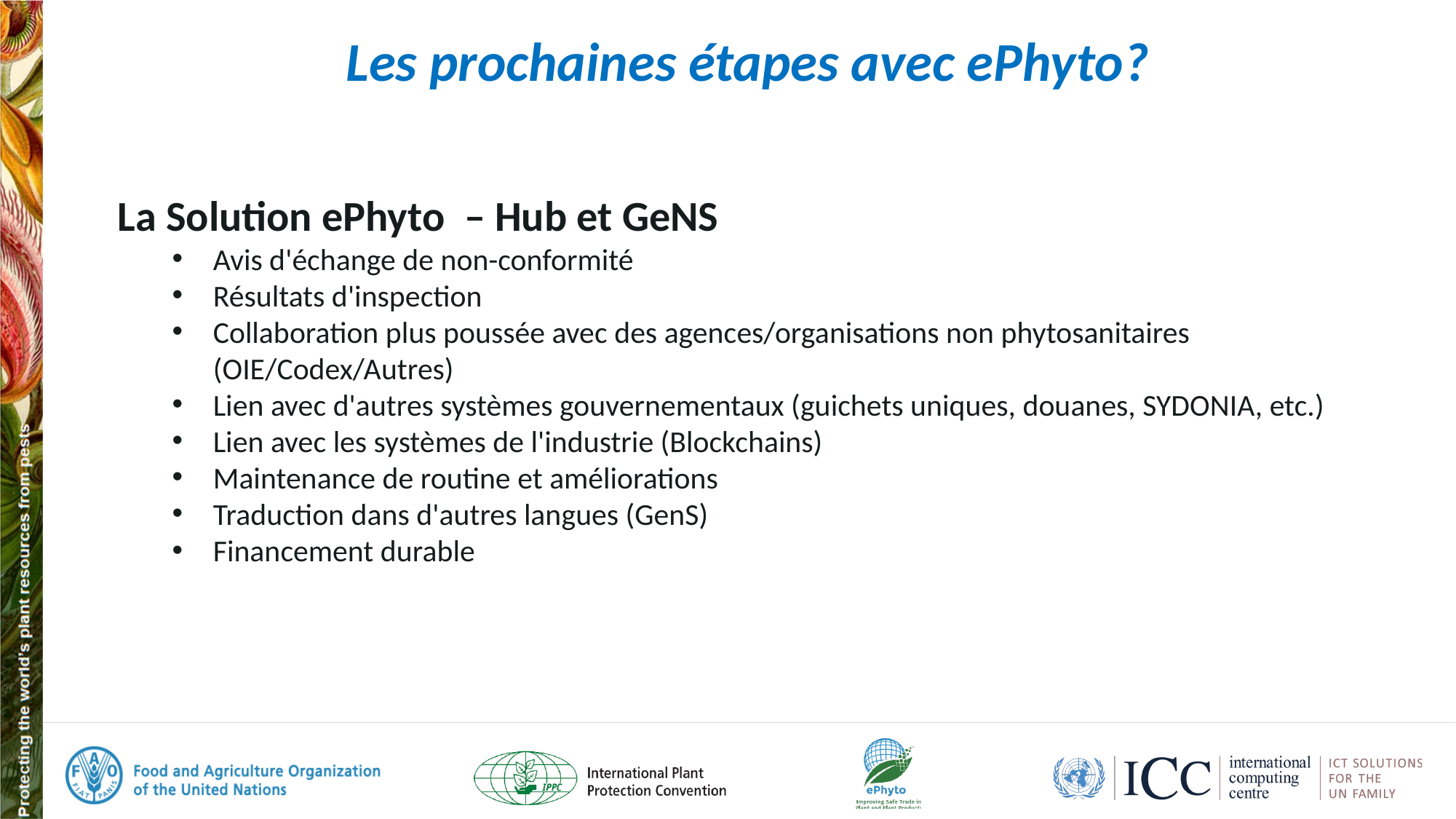

# Les prochaines étapes avec ePhyto?
La Solution ePhyto  – Hub et GeNS
Avis d'échange de non-conformité
Résultats d'inspection
Collaboration plus poussée avec des agences/organisations non phytosanitaires (OIE/Codex/Autres)
Lien avec d'autres systèmes gouvernementaux (guichets uniques, douanes, SYDONIA, etc.)
Lien avec les systèmes de l'industrie (Blockchains)
Maintenance de routine et améliorations
Traduction dans d'autres langues (GenS)
Financement durable